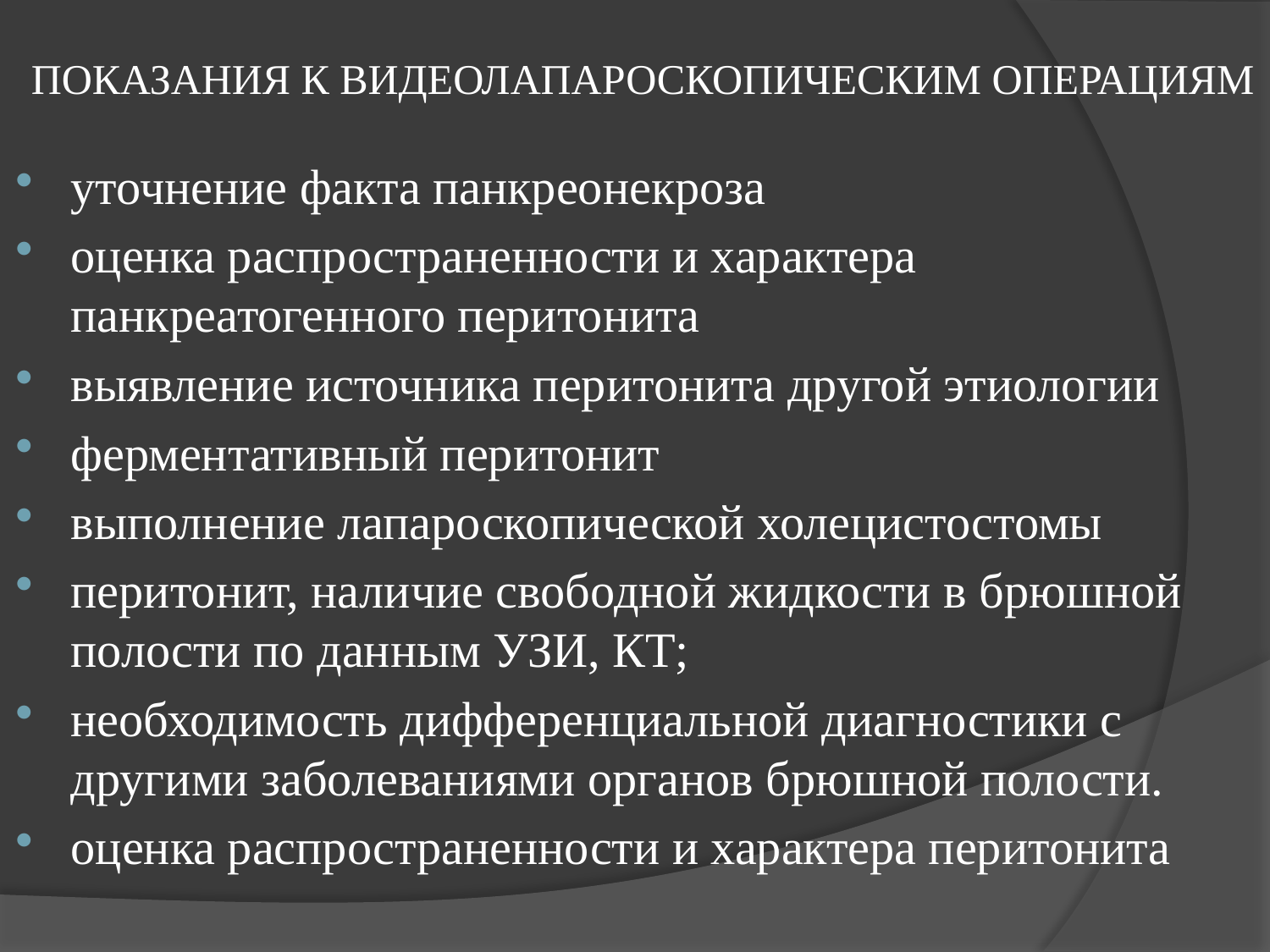

# ПОКАЗАНИЯ К ВИДЕОЛАПАРОСКОПИЧЕСКИМ ОПЕРАЦИЯМ
уточнение факта панкреонекроза
оценка распространенности и характера панкреатогенного перитонита
выявление источника перитонита другой этиологии
ферментативный перитонит
выполнение лапароскопической холецистостомы
перитонит, наличие свободной жидкости в брюшной полости по данным УЗИ, КТ;
необходимость дифференциальной диагностики с другими заболеваниями органов брюшной полости.
оценка распространенности и характера перитонита